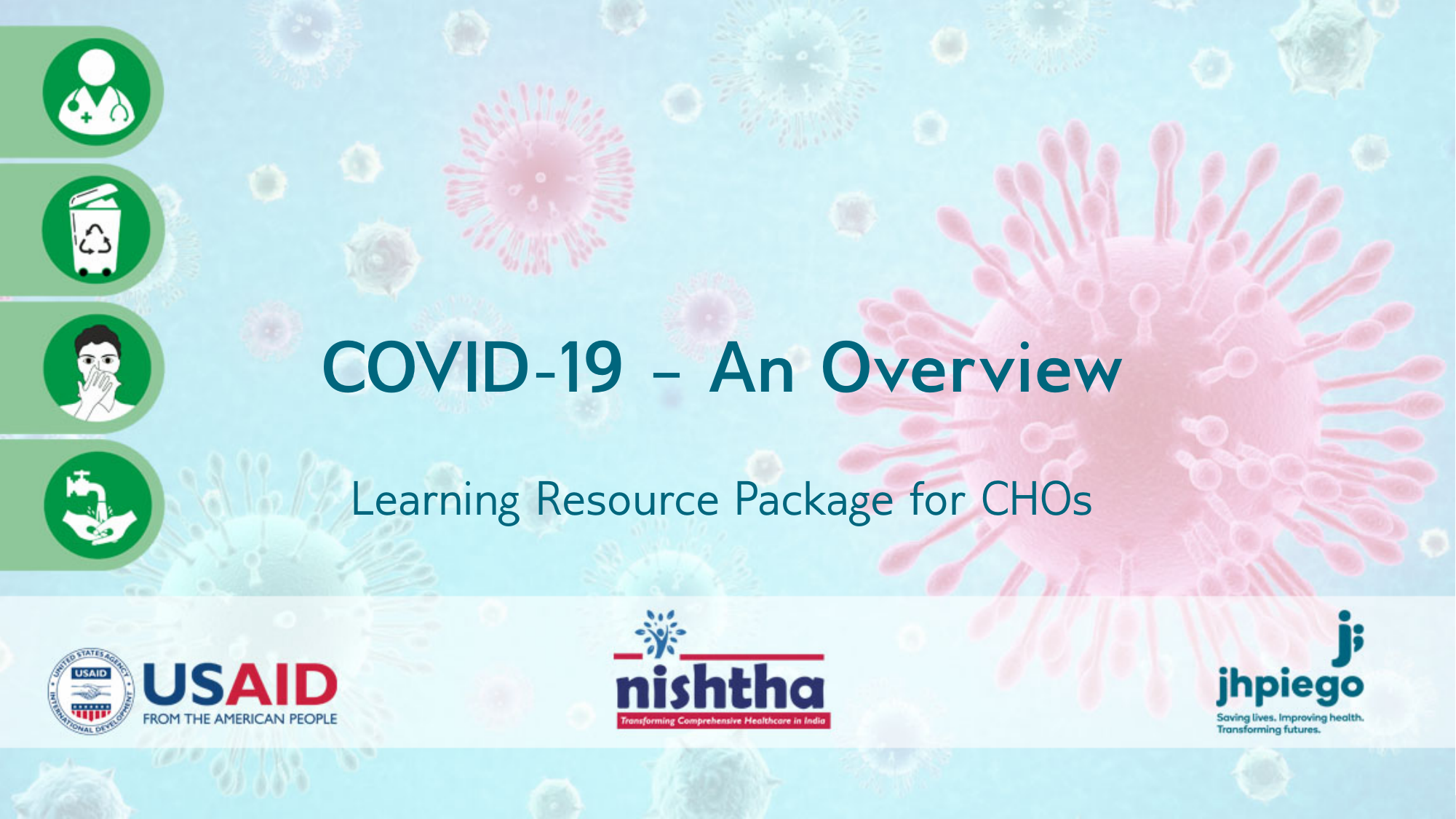

# COVID-19 – An Overview Learning Resource Package for CHOs